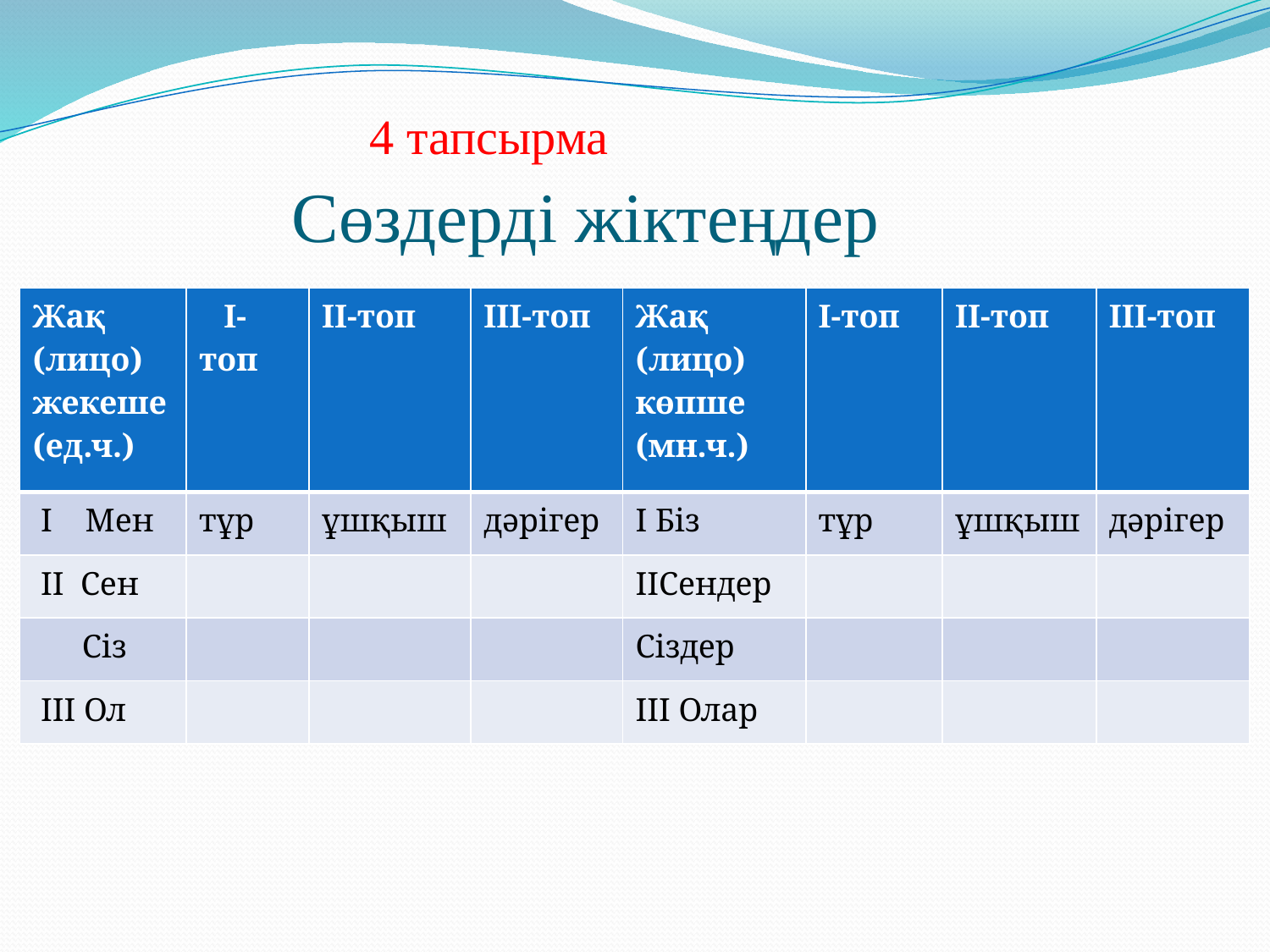

# Сөздерді жіктеңдер
4 тапсырма
| Жақ (лицо) жекеше (ед.ч.) | І-топ | ІІ-топ | ІІІ-топ | Жақ (лицо) көпше (мн.ч.) | І-топ | ІІ-топ | ІІІ-топ |
| --- | --- | --- | --- | --- | --- | --- | --- |
| І Мен | тұр | ұшқыш | дәрігер | І Біз | тұр | ұшқыш | дәрігер |
| ІІ Сен |  |  |  | ІІСендер |  |  |  |
| Сіз |  |  |  | Сіздер |  |  |  |
| ІІІ Ол |  |  |  | ІІІ Олар |  |  |  |